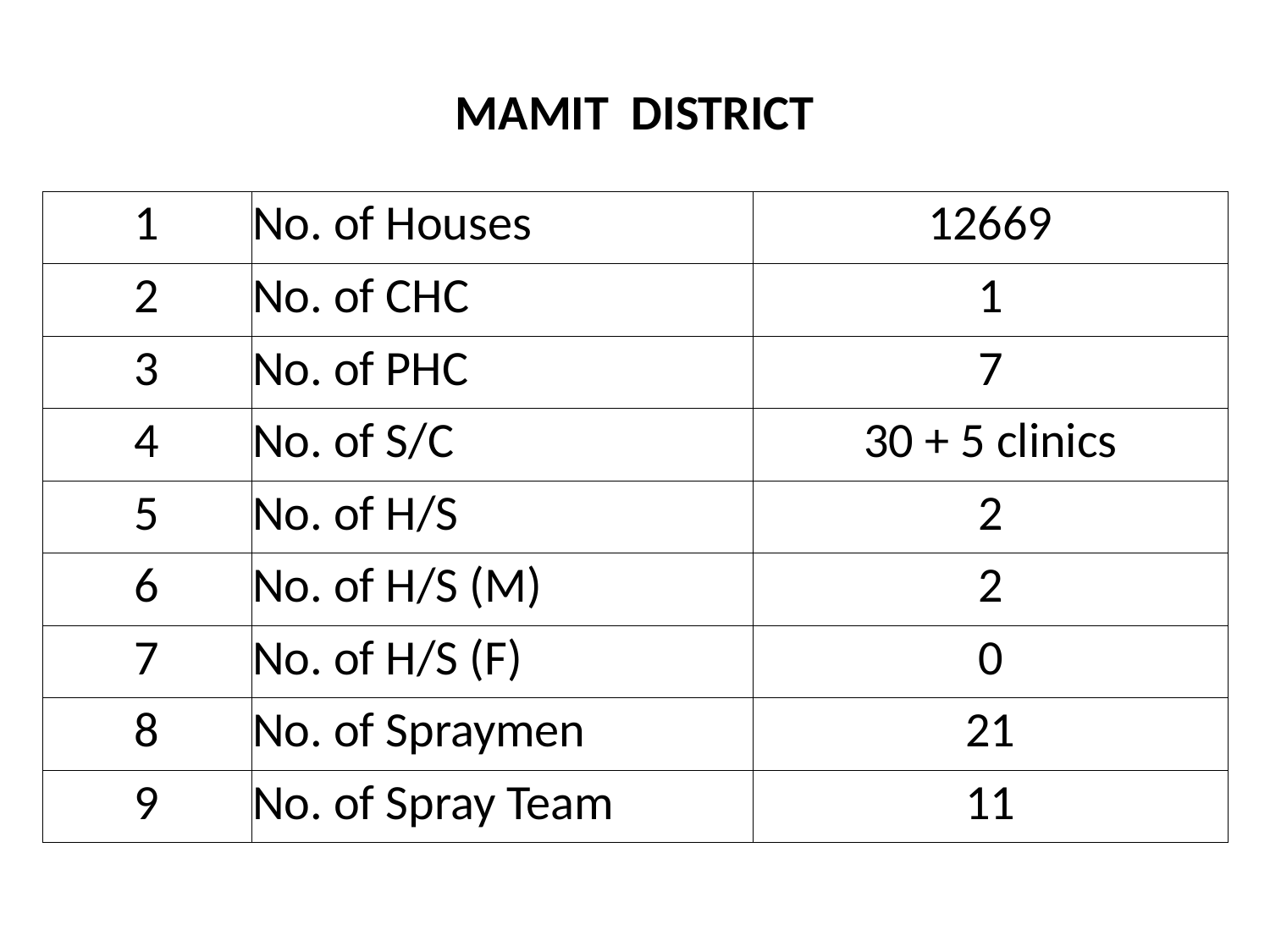

| MAMIT DISTRICT |  |  |
| --- | --- | --- |
| 1 | No. of Houses | 12669 |
| 2 | No. of CHC | 1 |
| 3 | No. of PHC | 7 |
| 4 | No. of S/C | 30 + 5 clinics |
| 5 | No. of H/S | 2 |
| 6 | No. of H/S (M) | 2 |
| 7 | No. of H/S (F) | 0 |
| 8 | No. of Spraymen | 21 |
| 9 | No. of Spray Team | 11 |